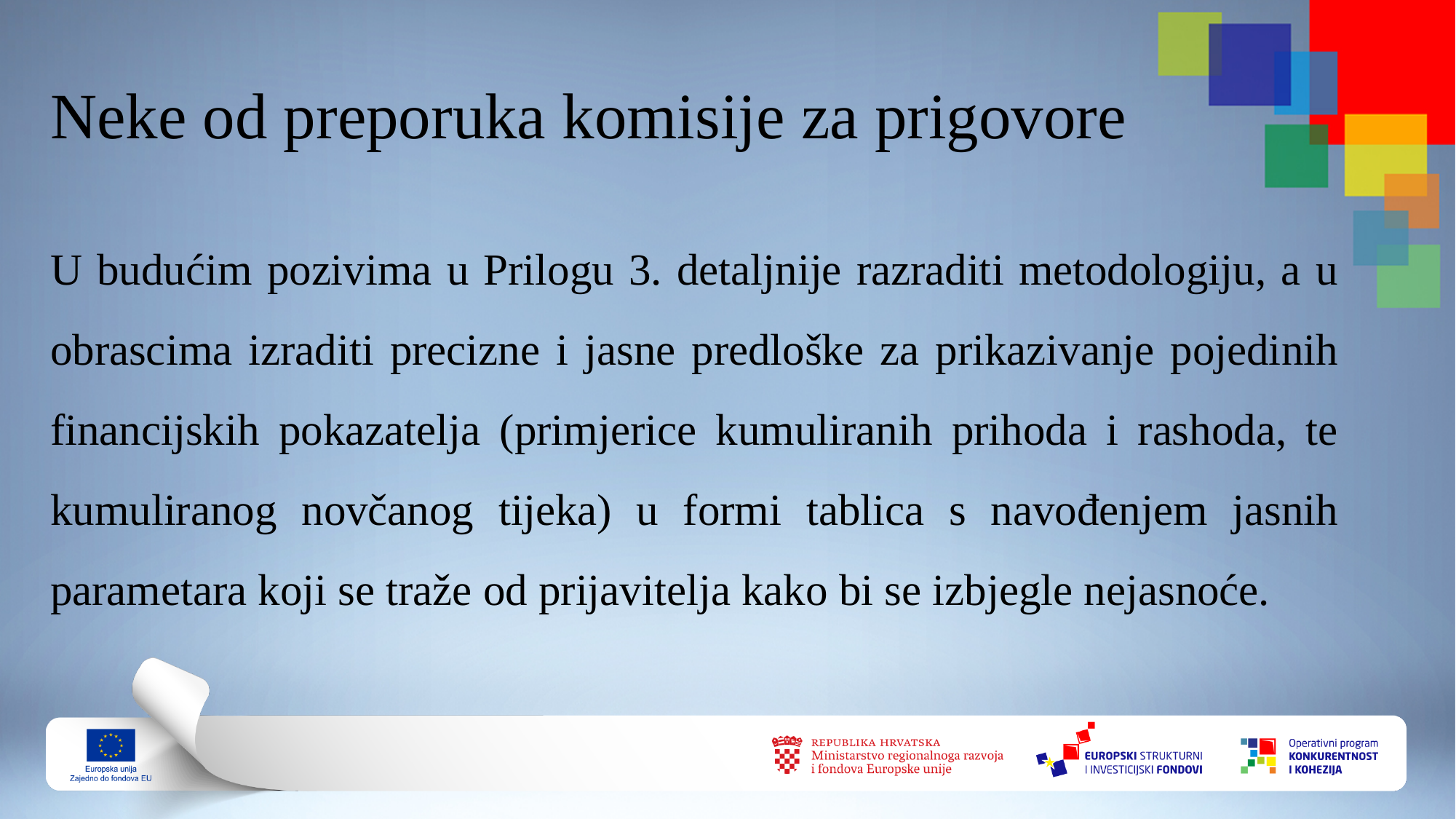

# Neke od preporuka komisije za prigovore
U budućim pozivima u Prilogu 3. detaljnije razraditi metodologiju, a u obrascima izraditi precizne i jasne predloške za prikazivanje pojedinih financijskih pokazatelja (primjerice kumuliranih prihoda i rashoda, te kumuliranog novčanog tijeka) u formi tablica s navođenjem jasnih parametara koji se traže od prijavitelja kako bi se izbjegle nejasnoće.